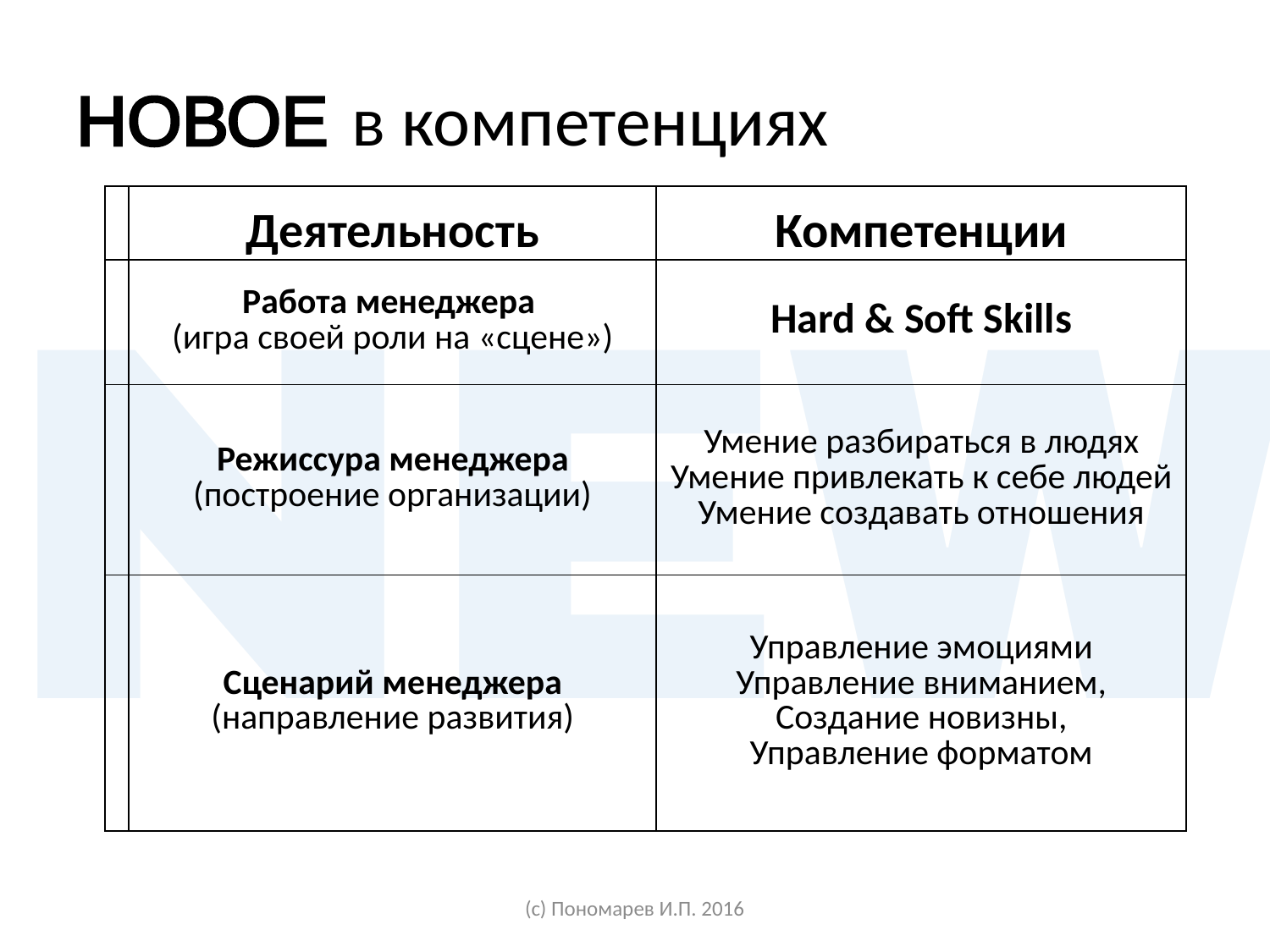

# НОВОЕ в компетенциях
NEW
|  | Деятельность | Компетенции |
| --- | --- | --- |
|  | Работа менеджера (игра своей роли на «сцене») | Hard & Soft Skills |
|  | Режиссура менеджера (построение организации) | Умение разбираться в людях Умение привлекать к себе людей Умение создавать отношения |
|  | Сценарий менеджера (направление развития) | Управление эмоциями Управление вниманием, Создание новизны, Управление форматом |
(с) Пономарев И.П. 2016